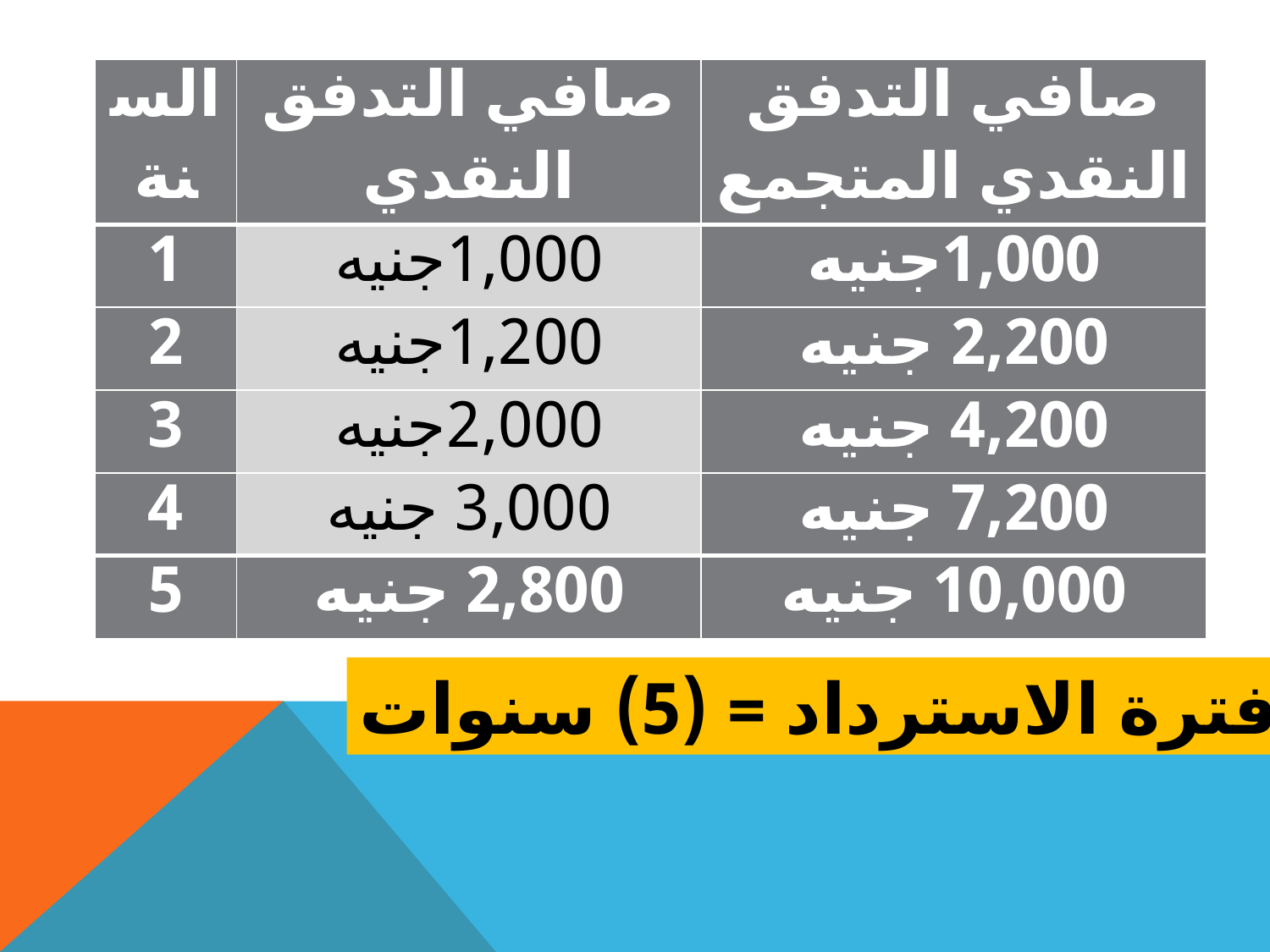

| السنة | صافي التدفق النقدي | صافي التدفق النقدي المتجمع |
| --- | --- | --- |
| 1 | 1,000جنيه | 1,000جنيه |
| 2 | 1,200جنيه | 2,200 جنيه |
| 3 | 2,000جنيه | 4,200 جنيه |
| 4 | 3,000 جنيه | 7,200 جنيه |
| 5 | 2,800 جنيه | 10,000 جنيه |
فترة الاسترداد = (5) سنوات